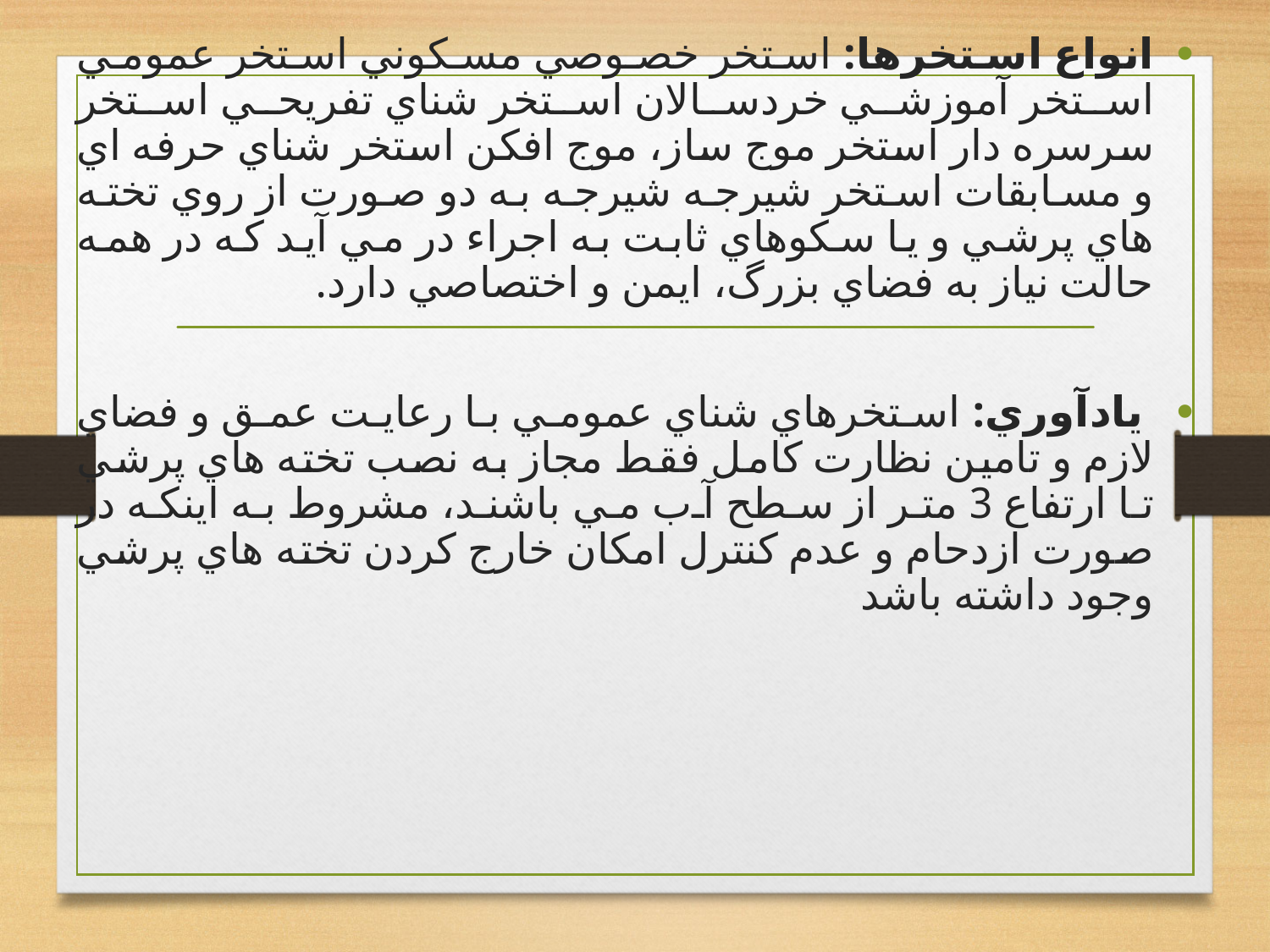

انواع استخرها: استخر خصوصي مسكوني استخر عمومي استخر آموزشي خردسالان استخر شناي تفريحي استخر سرسره دار استخر موج ساز، موج افكن استخر شناي حرفه اي و مسابقات استخر شيرجه شيرجه به دو صورت از روي تخته هاي پرشي و يا سكوهاي ثابت به اجراء در مي آيد كه در همه حالت نياز به فضاي بزرگ، ايمن و اختصاصي دارد.

 يادآوري: استخرهاي شناي عمومي با رعايت عمق و فضاي لازم و تامين نظارت كامل فقط مجاز به نصب تخته هاي پرشي تا ارتفاع 3 متر از سطح آب مي باشند، مشروط به اينكه در صورت ازدحام و عدم كنترل امكان خارج كردن تخته هاي پرشي وجود داشته باشد